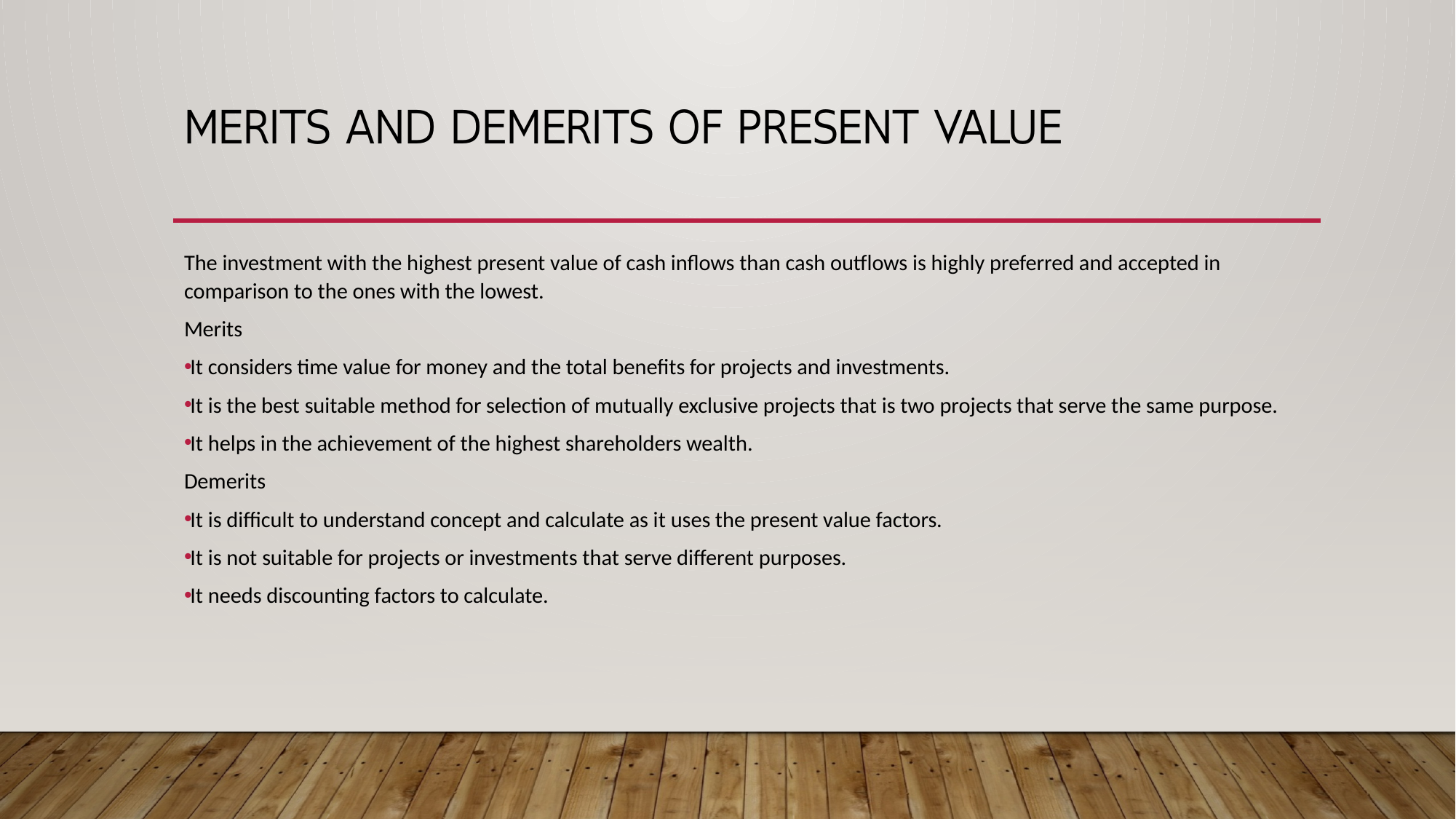

# Merits and demerits of present value
The investment with the highest present value of cash inflows than cash outflows is highly preferred and accepted in comparison to the ones with the lowest.
Merits
It considers time value for money and the total benefits for projects and investments.
It is the best suitable method for selection of mutually exclusive projects that is two projects that serve the same purpose.
It helps in the achievement of the highest shareholders wealth.
Demerits
It is difficult to understand concept and calculate as it uses the present value factors.
It is not suitable for projects or investments that serve different purposes.
It needs discounting factors to calculate.